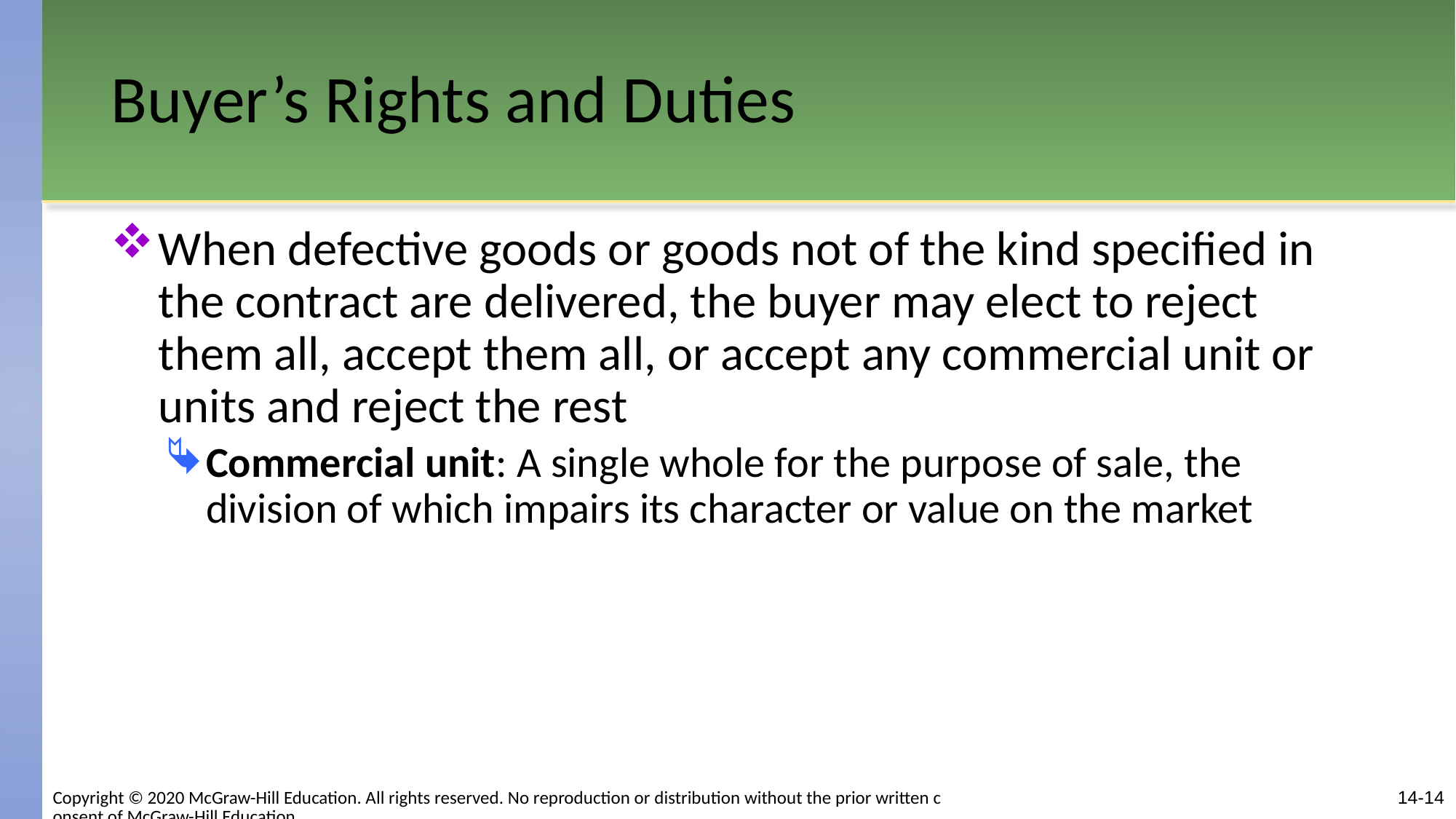

# Buyer’s Rights and Duties
When defective goods or goods not of the kind specified in the contract are delivered, the buyer may elect to reject them all, accept them all, or accept any commercial unit or units and reject the rest
Commercial unit: A single whole for the purpose of sale, the division of which impairs its character or value on the market
Copyright © 2020 McGraw-Hill Education. All rights reserved. No reproduction or distribution without the prior written consent of McGraw-Hill Education.
14-14